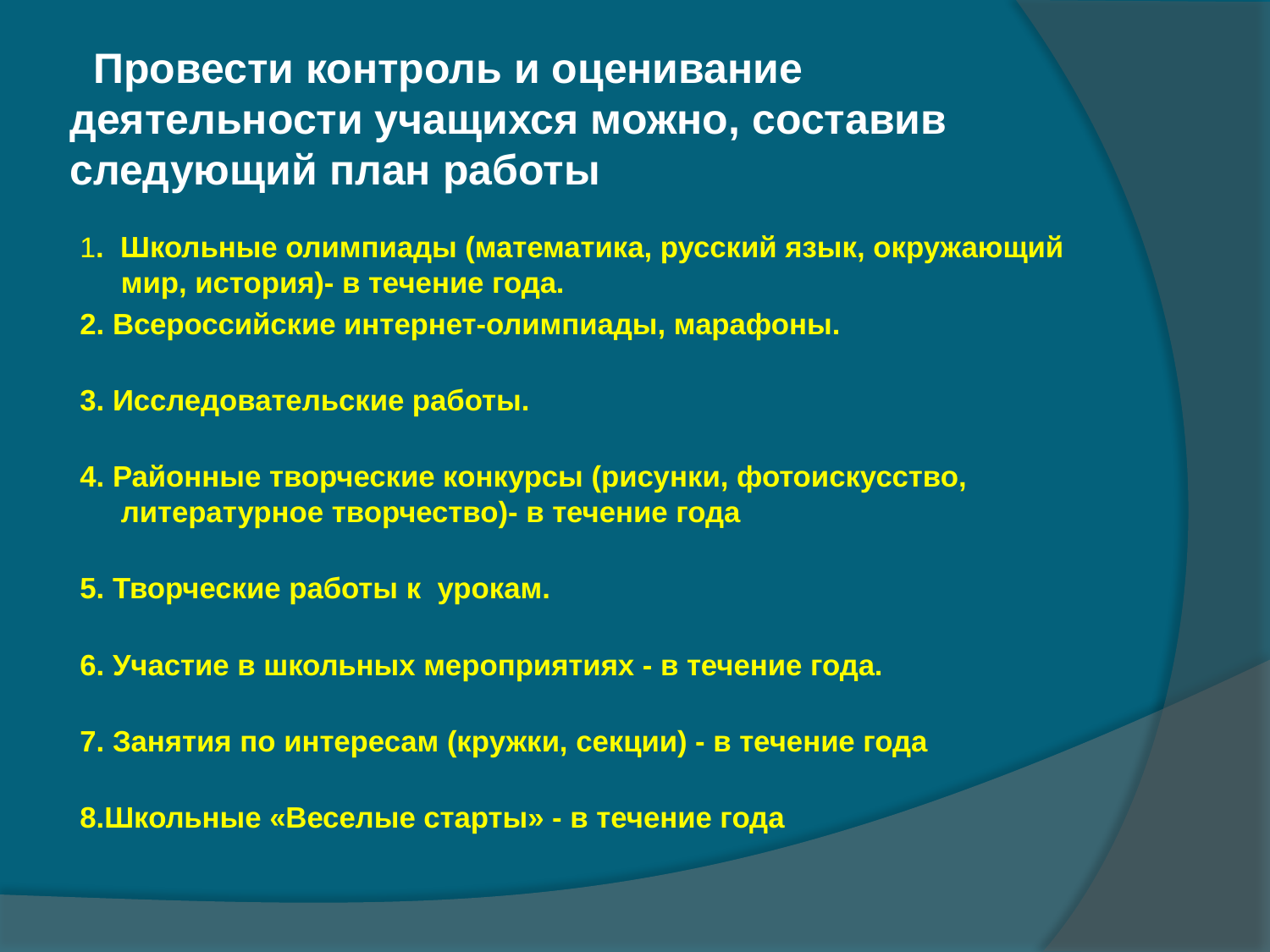

# Провести контроль и оценивание деятельности учащихся можно, составив следующий план работы
1.  Школьные олимпиады (математика, русский язык, окружающий мир, история)- в течение года.
2. Всероссийские интернет-олимпиады, марафоны.
3. Исследовательские работы.
4. Районные творческие конкурсы (рисунки, фотоискусство, литературное творчество)- в течение года
5. Творческие работы к  урокам.
6. Участие в школьных мероприятиях - в течение года.
7. Занятия по интересам (кружки, секции) - в течение года
8.Школьные «Веселые старты» - в течение года